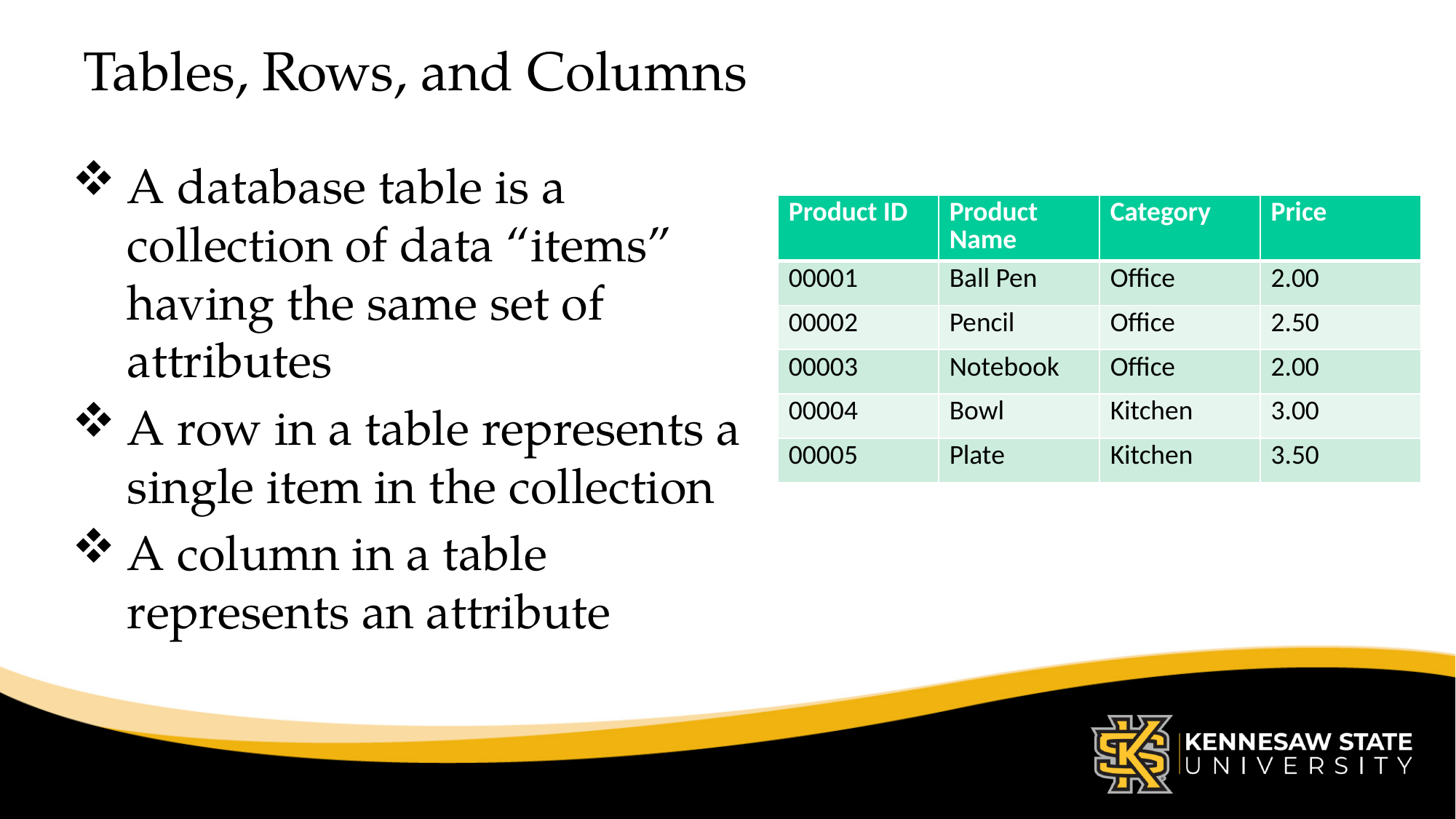

# Tables, Rows, and Columns
A database table is a collection of data “items” having the same set of attributes
A row in a table represents a single item in the collection
A column in a table represents an attribute
| Product ID | Product Name | Category | Price |
| --- | --- | --- | --- |
| 00001 | Ball Pen | Office | 2.00 |
| 00002 | Pencil | Office | 2.50 |
| 00003 | Notebook | Office | 2.00 |
| 00004 | Bowl | Kitchen | 3.00 |
| 00005 | Plate | Kitchen | 3.50 |